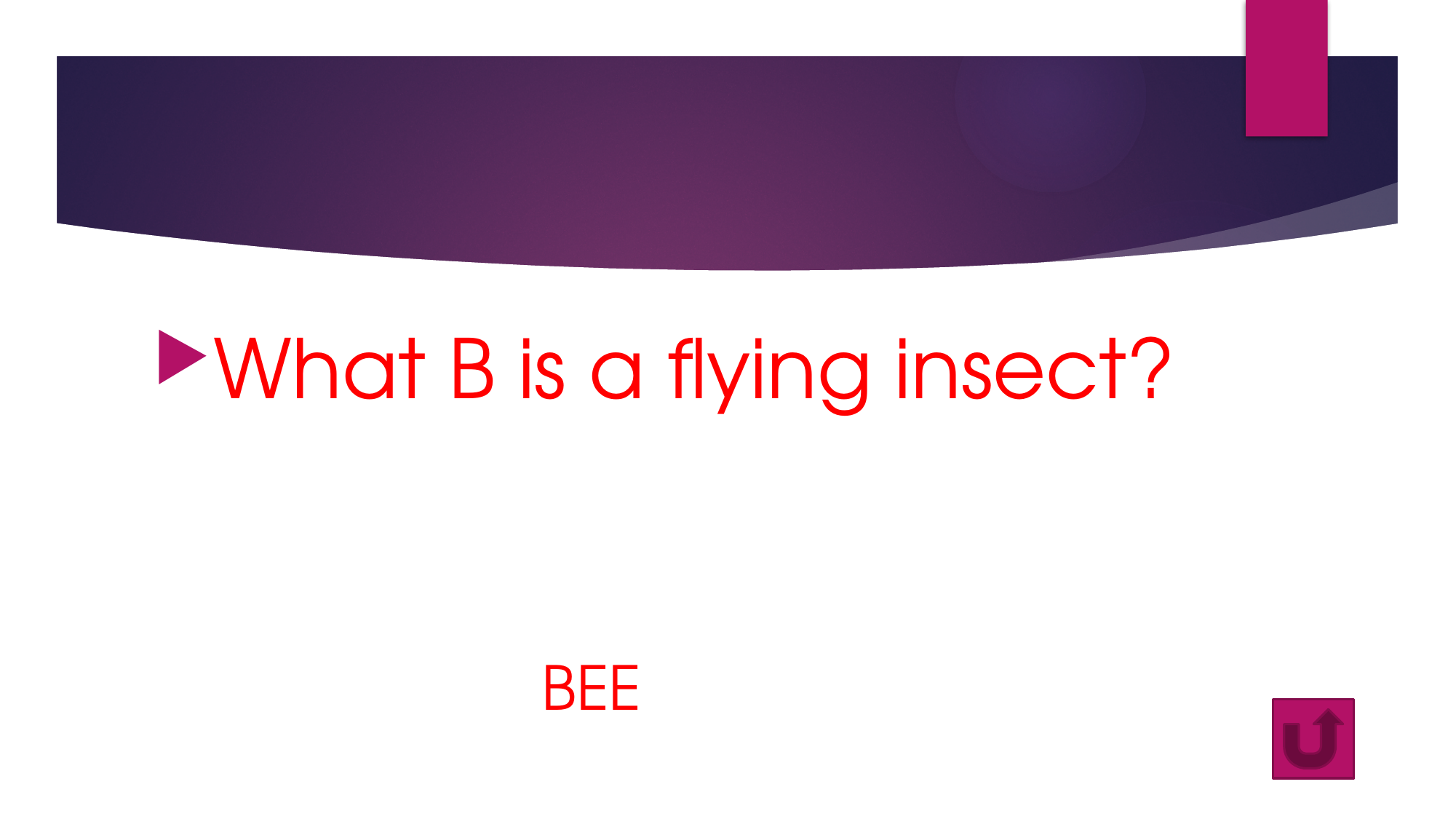

#
What B is a flying insect?

BEE